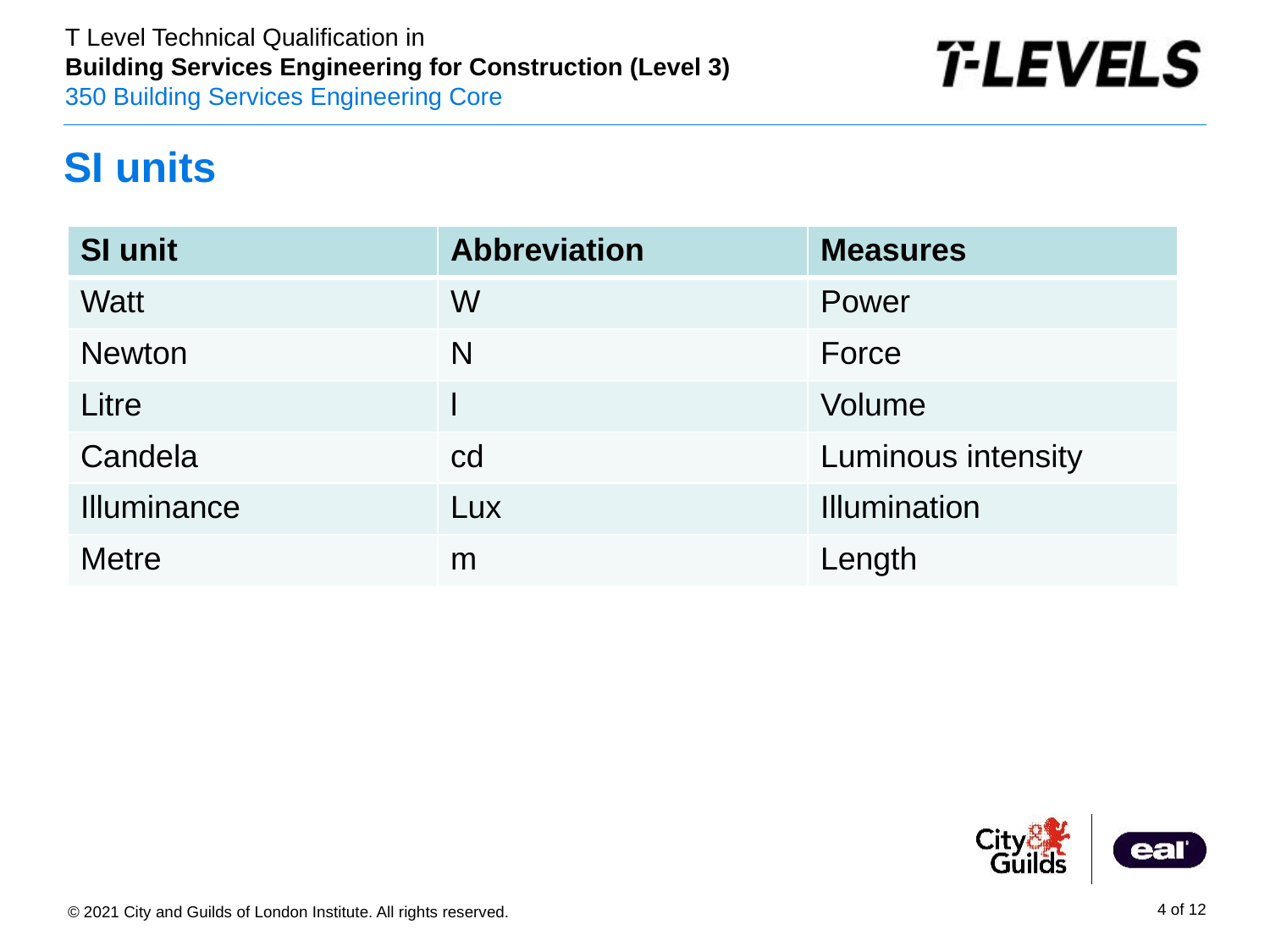

# SI units
| SI unit | Abbreviation | Measures |
| --- | --- | --- |
| Watt | W | Power |
| Newton | N | Force |
| Litre | l | Volume |
| Candela | cd | Luminous intensity |
| Illuminance | Lux | Illumination |
| Metre | m | Length |